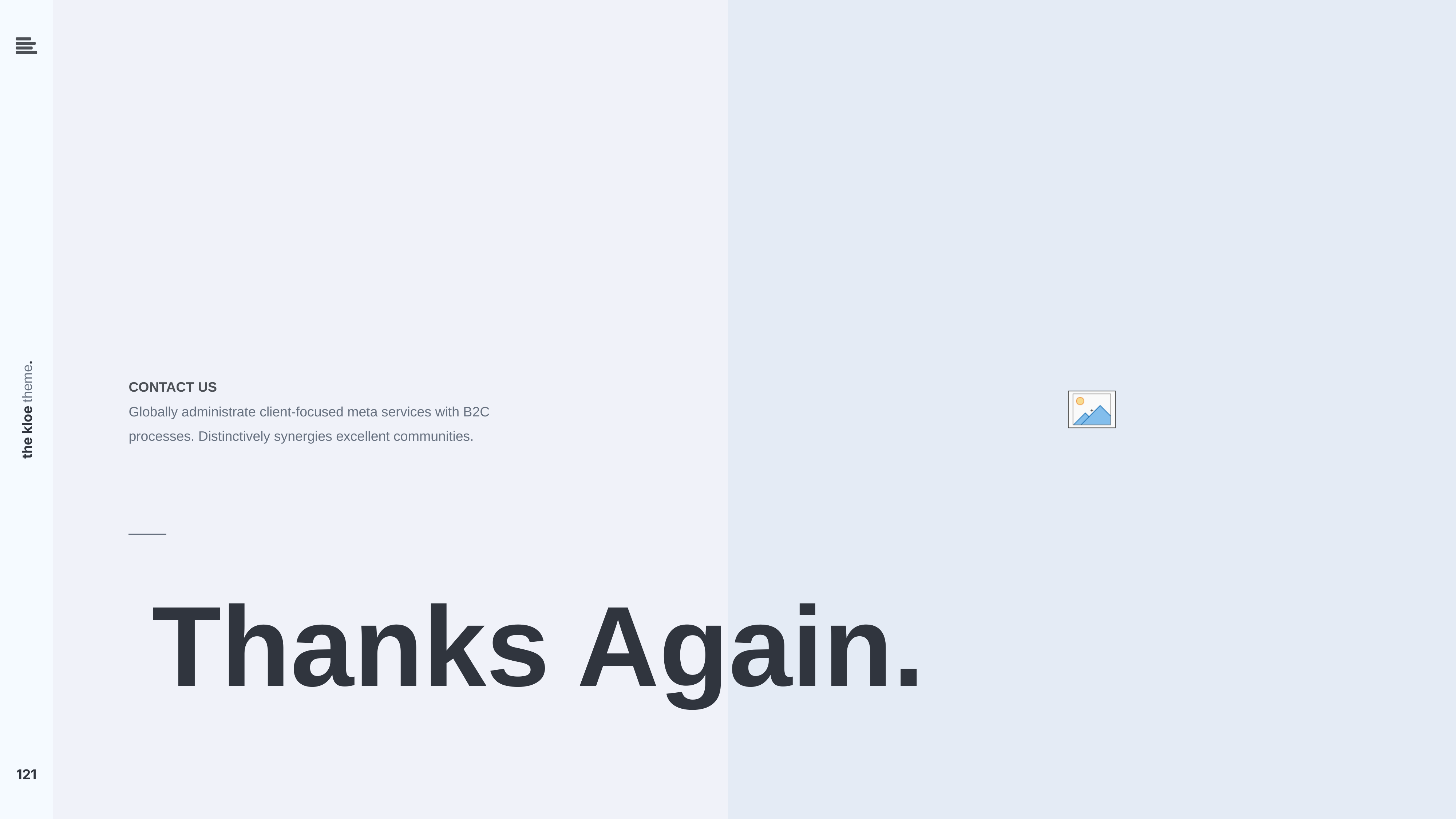

CONTACT US
Globally administrate client-focused meta services with B2C processes. Distinctively synergies excellent communities.
Thanks Again.
121